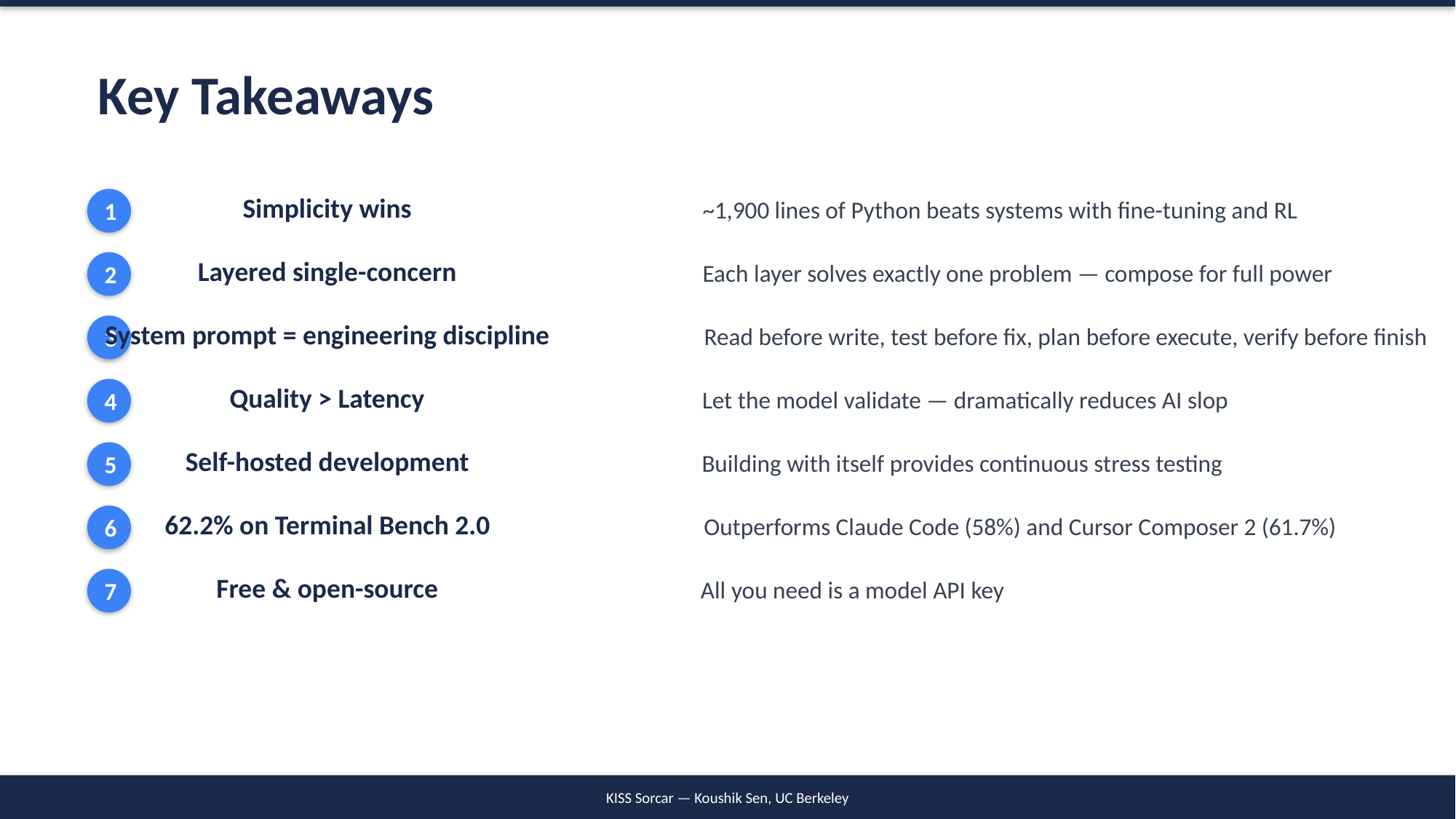

Key Takeaways
Simplicity wins
1
		~1,900 lines of Python beats systems with fine-tuning and RL
Layered single-concern
2
		Each layer solves exactly one problem — compose for full power
System prompt = engineering discipline
3
		Read before write, test before fix, plan before execute, verify before finish
Quality > Latency
4
		Let the model validate — dramatically reduces AI slop
Self-hosted development
5
		Building with itself provides continuous stress testing
62.2% on Terminal Bench 2.0
6
		Outperforms Claude Code (58%) and Cursor Composer 2 (61.7%)
Free & open-source
7
		All you need is a model API key
KISS Sorcar — Koushik Sen, UC Berkeley